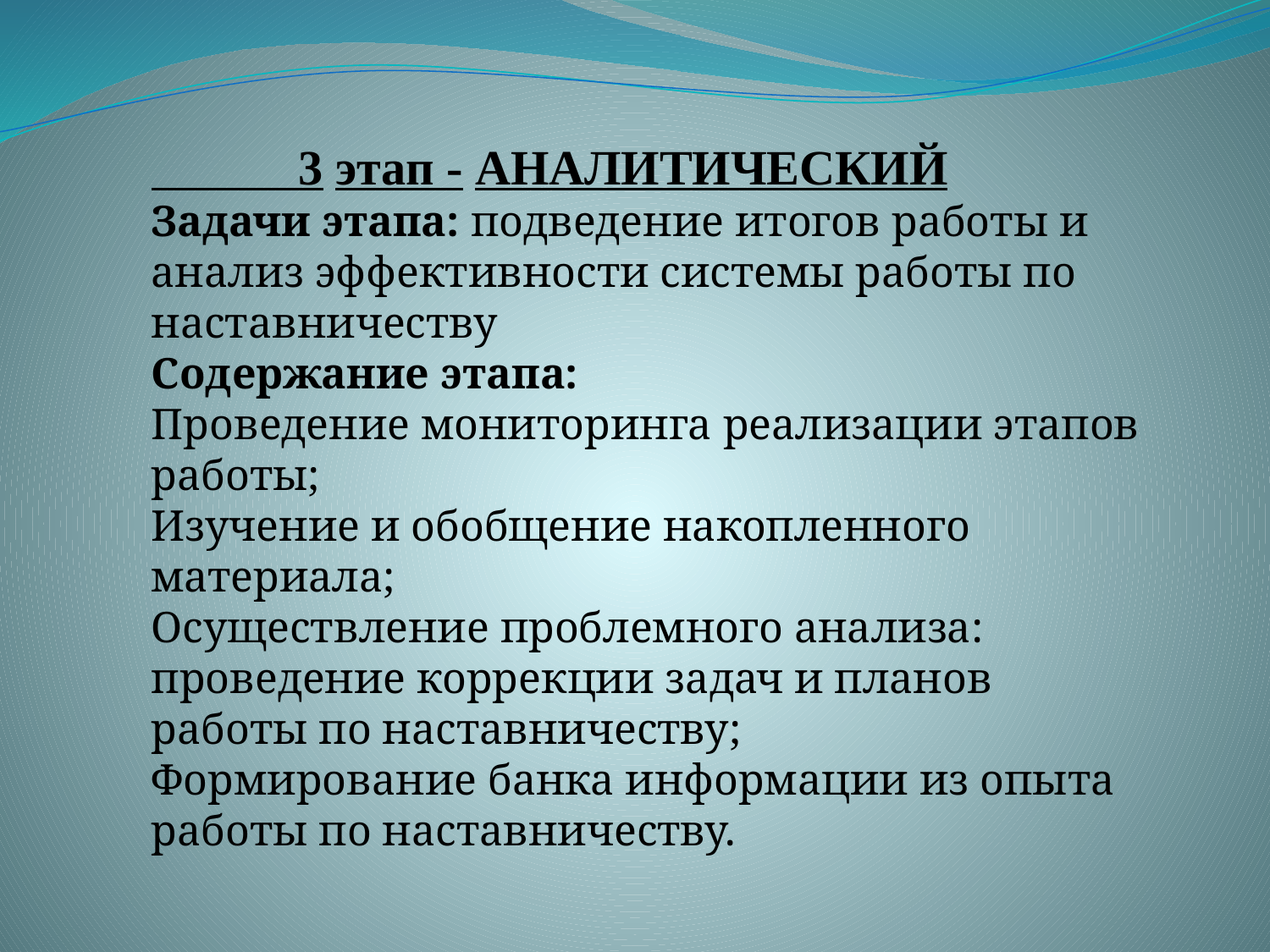

3 этап - АНАЛИТИЧЕСКИЙ
Задачи этапа: подведение итогов работы и анализ эффективности системы работы по наставничеству
Содержание этапа:
Проведение мониторинга реализации этапов работы;
Изучение и обобщение накопленного материала;
Осуществление проблемного анализа: проведение коррекции задач и планов работы по наставничеству;
Формирование банка информации из опыта работы по наставничеству.